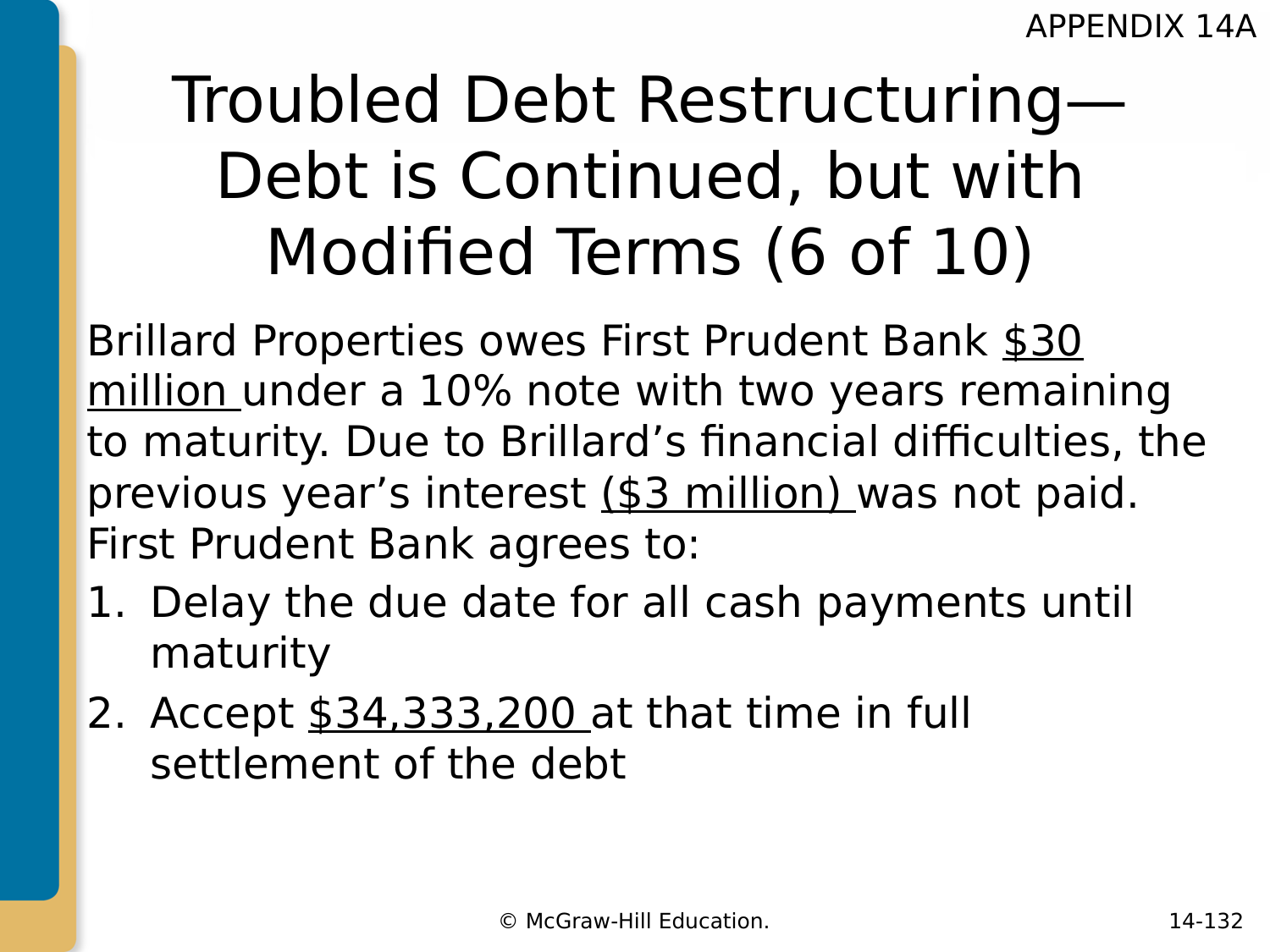

APPENDIX 14A
# Troubled Debt Restructuring—Debt is Continued, but with Modified Terms (6 of 10)
Brillard Properties owes First Prudent Bank $30 million under a 10% note with two years remaining to maturity. Due to Brillard’s financial difficulties, the previous year’s interest ($3 million) was not paid. First Prudent Bank agrees to:
Delay the due date for all cash payments until maturity
Accept $34,333,200 at that time in full settlement of the debt